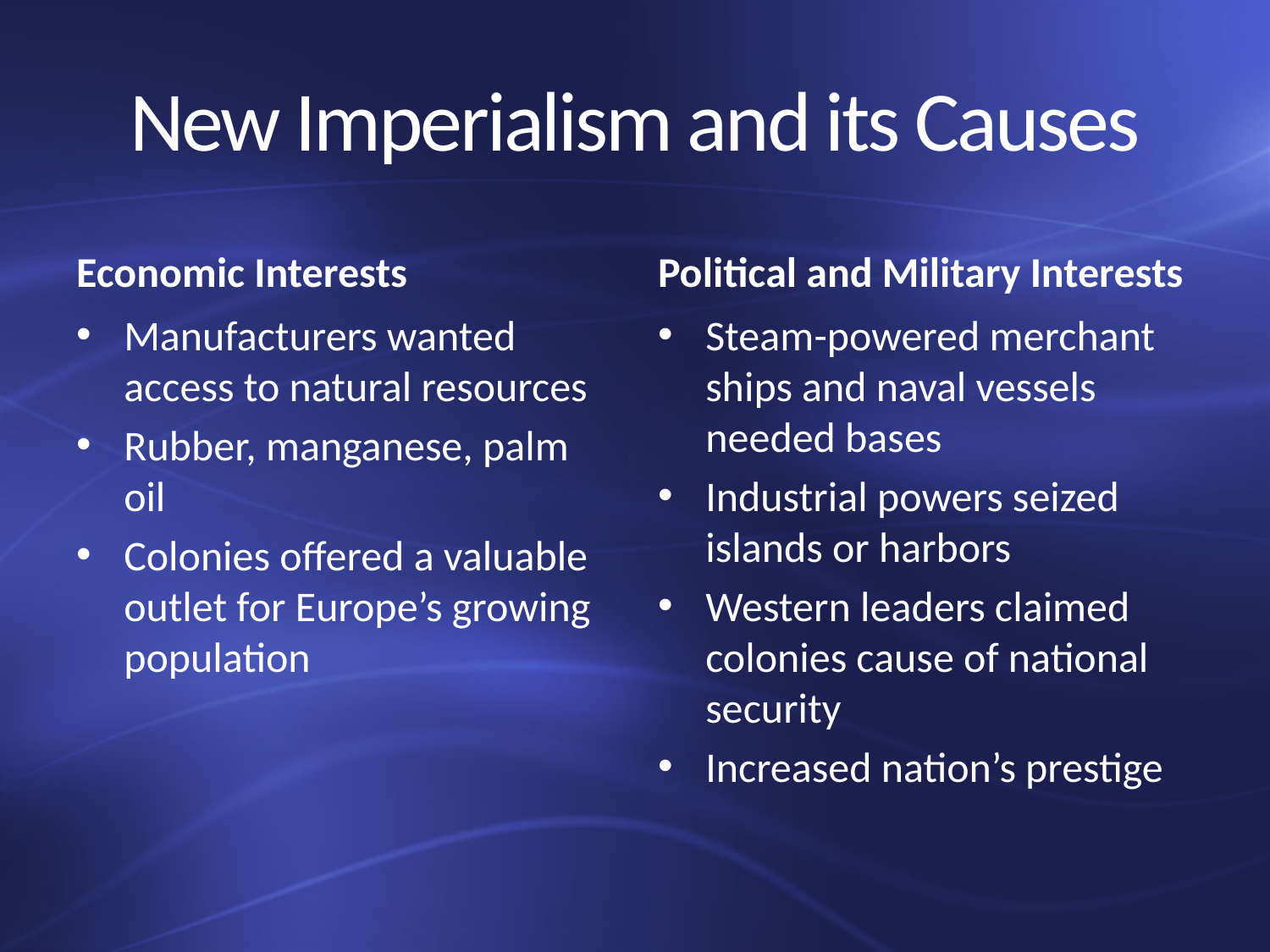

# New Imperialism and its Causes
Economic Interests
Political and Military Interests
Manufacturers wanted access to natural resources
Rubber, manganese, palm oil
Colonies offered a valuable outlet for Europe’s growing population
Steam-powered merchant ships and naval vessels needed bases
Industrial powers seized islands or harbors
Western leaders claimed colonies cause of national security
Increased nation’s prestige